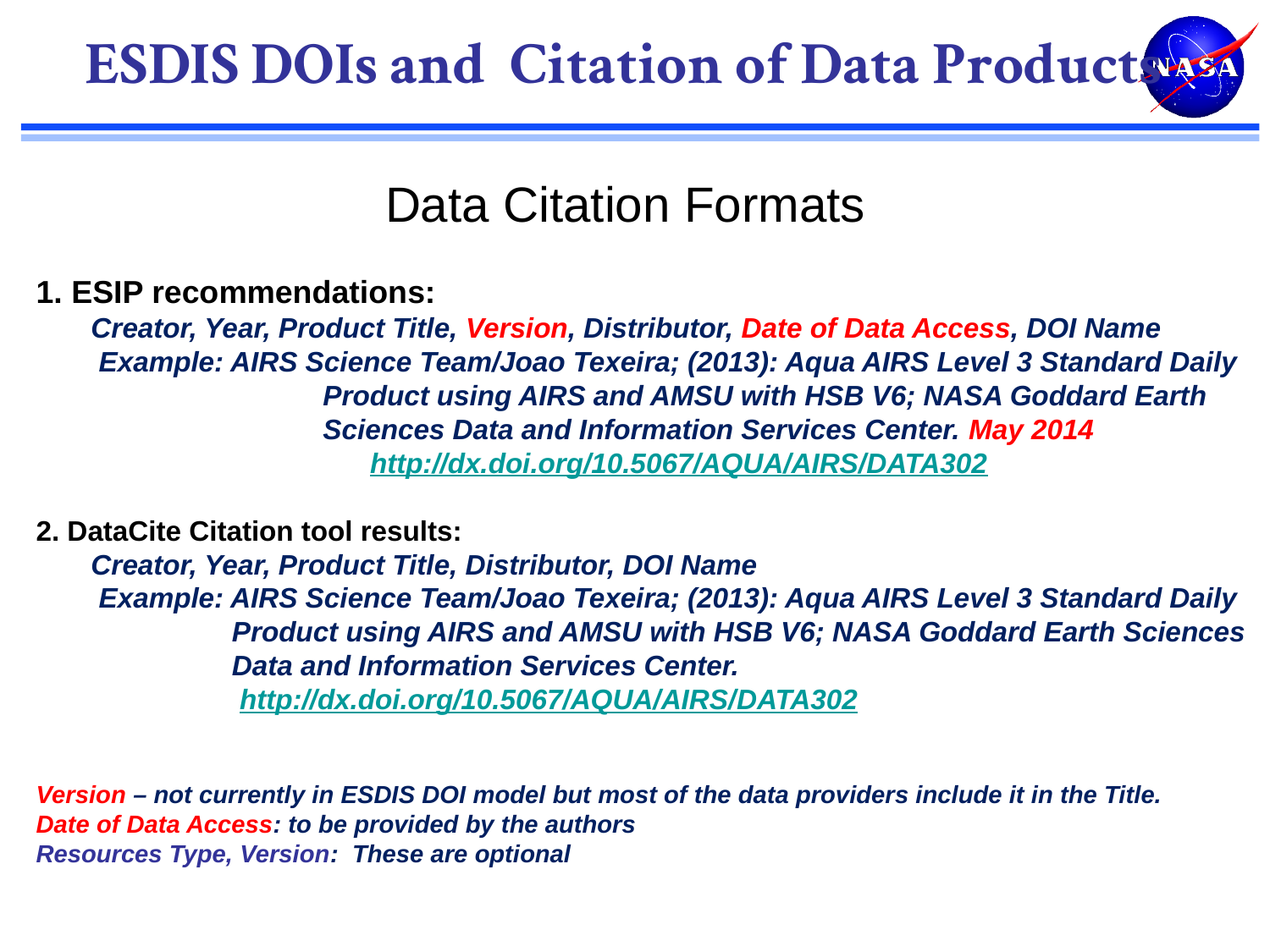

# ESDIS DOIs and  Citation of Data Products
Data Citation Formats
1. ESIP recommendations:
       Creator, Year, Product Title, Version, Distributor, Date of Data Access, DOI Name
        Example: AIRS Science Team/Joao Texeira; (2013): Aqua AIRS Level 3 Standard Daily Product using AIRS and AMSU with HSB V6; NASA Goddard Earth Sciences Data and Information Services Center. May 2014                           http://dx.doi.org/10.5067/AQUA/AIRS/DATA302

2. DataCite Citation tool results:
       Creator, Year, Product Title, Distributor, DOI Name
        Example: AIRS Science Team/Joao Texeira; (2013): Aqua AIRS Level 3 Standard Daily
                         Product using AIRS and AMSU with HSB V6; NASA Goddard Earth Sciences
                         Data and Information Services Center.
                          http://dx.doi.org/10.5067/AQUA/AIRS/DATA302

Version – not currently in ESDIS DOI model but most of the data providers include it in the Title.
Date of Data Access: to be provided by the authors
Resources Type, Version:  These are optional